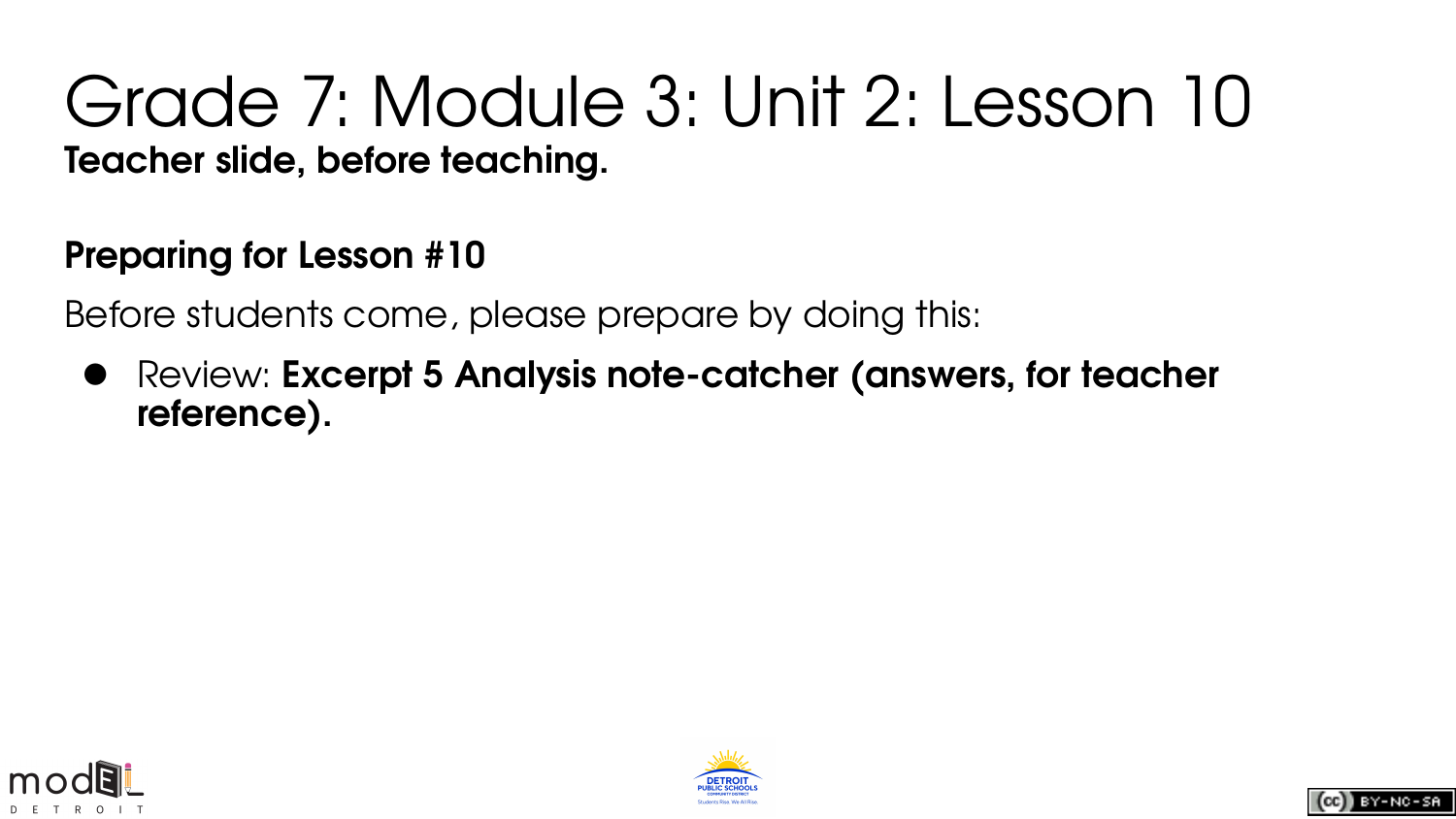

Grade 7: Module 3: Unit 2: Lesson 10
Teacher slide, before teaching.

Preparing for Lesson #10
Before students come, please prepare by doing this:
Review: Excerpt 5 Analysis note-catcher (answers, for teacher reference).